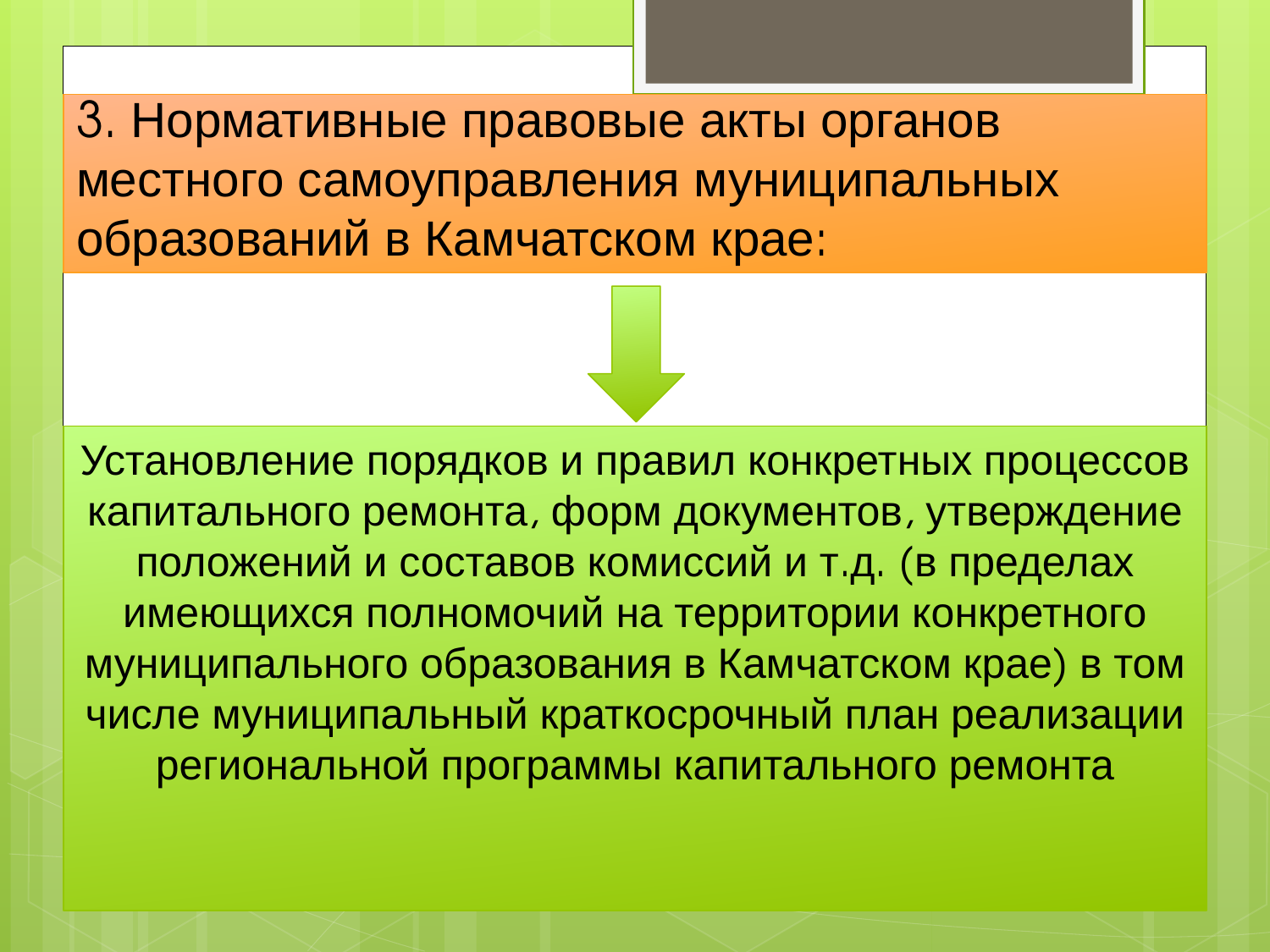

# 3. Нормативные правовые акты органов местного самоуправления муниципальных образований в Камчатском крае:

Установление порядков и правил конкретных процессов капитального ремонта, форм документов, утверждение положений и составов комиссий и т.д. (в пределах имеющихся полномочий на территории конкретного муниципального образования в Камчатском крае) в том числе муниципальный краткосрочный план реализации региональной программы капитального ремонта